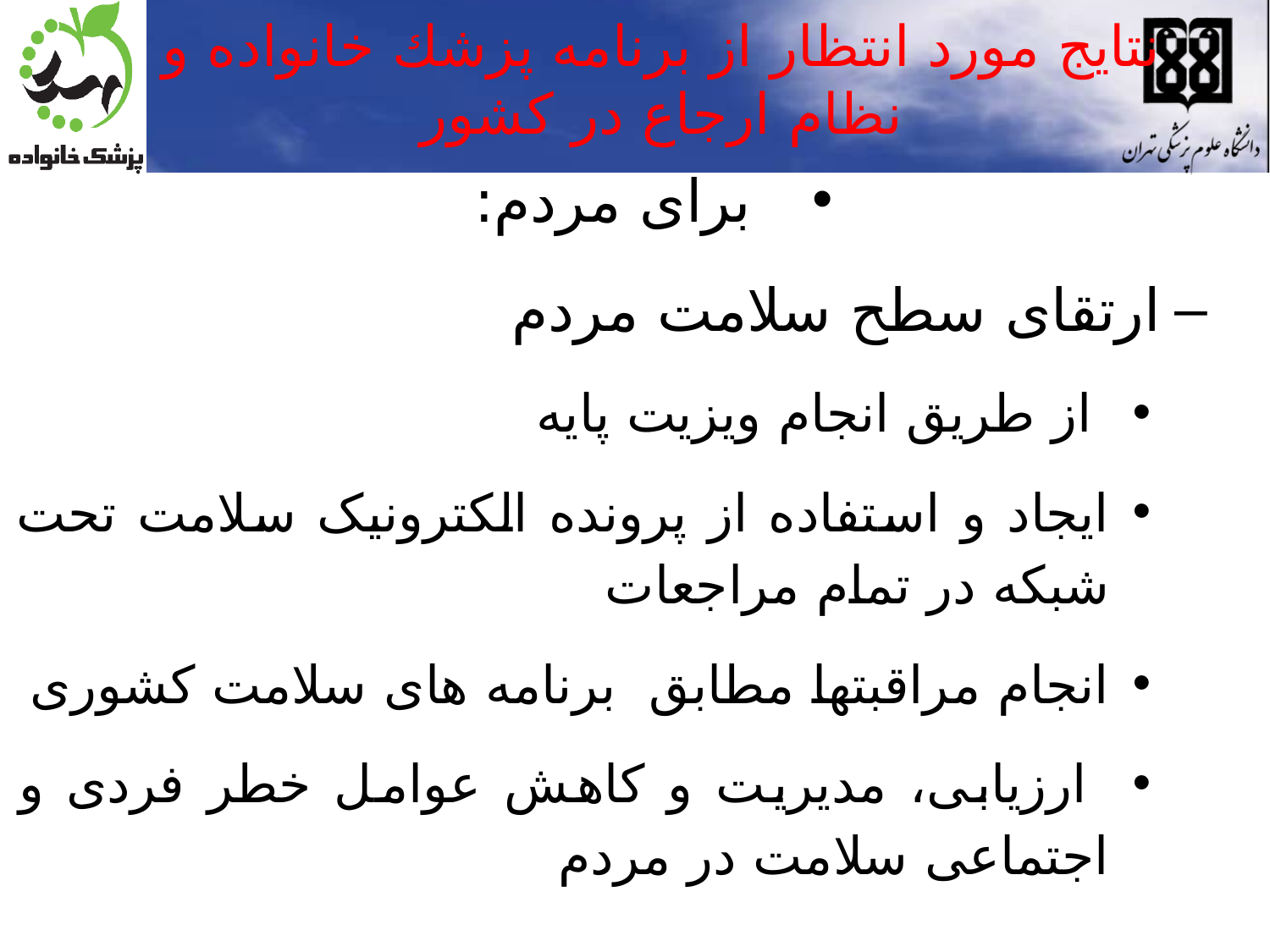

# نتایج مورد انتظار از برنامه پزشك خانواده و نظام ارجاع در کشور
برای مردم:
ارتقای سطح سلامت مردم
 از طریق انجام ویزیت پایه
ایجاد و استفاده از پرونده الکترونیک سلامت تحت شبکه در تمام مراجعات
انجام مراقبتها مطابق  برنامه های سلامت کشوری
 ارزیابی، مدیریت و کاهش عوامل خطر فردی و اجتماعی سلامت در مردم